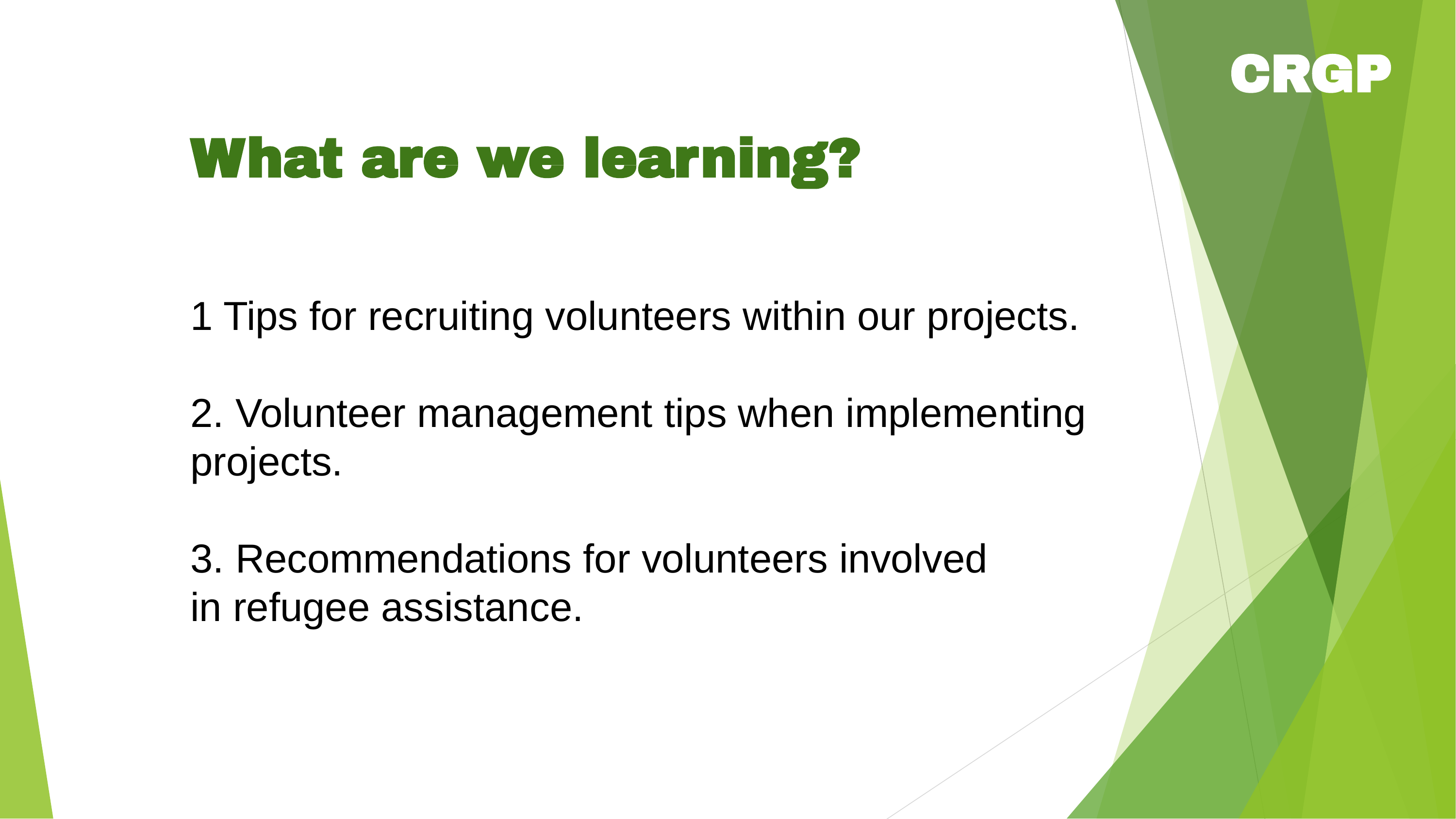

CRGP
What are we learning?
1 Tips for recruiting volunteers within our projects.

2. Volunteer management tips when implementing projects.

3. Recommendations for volunteers involved
in refugee assistance.